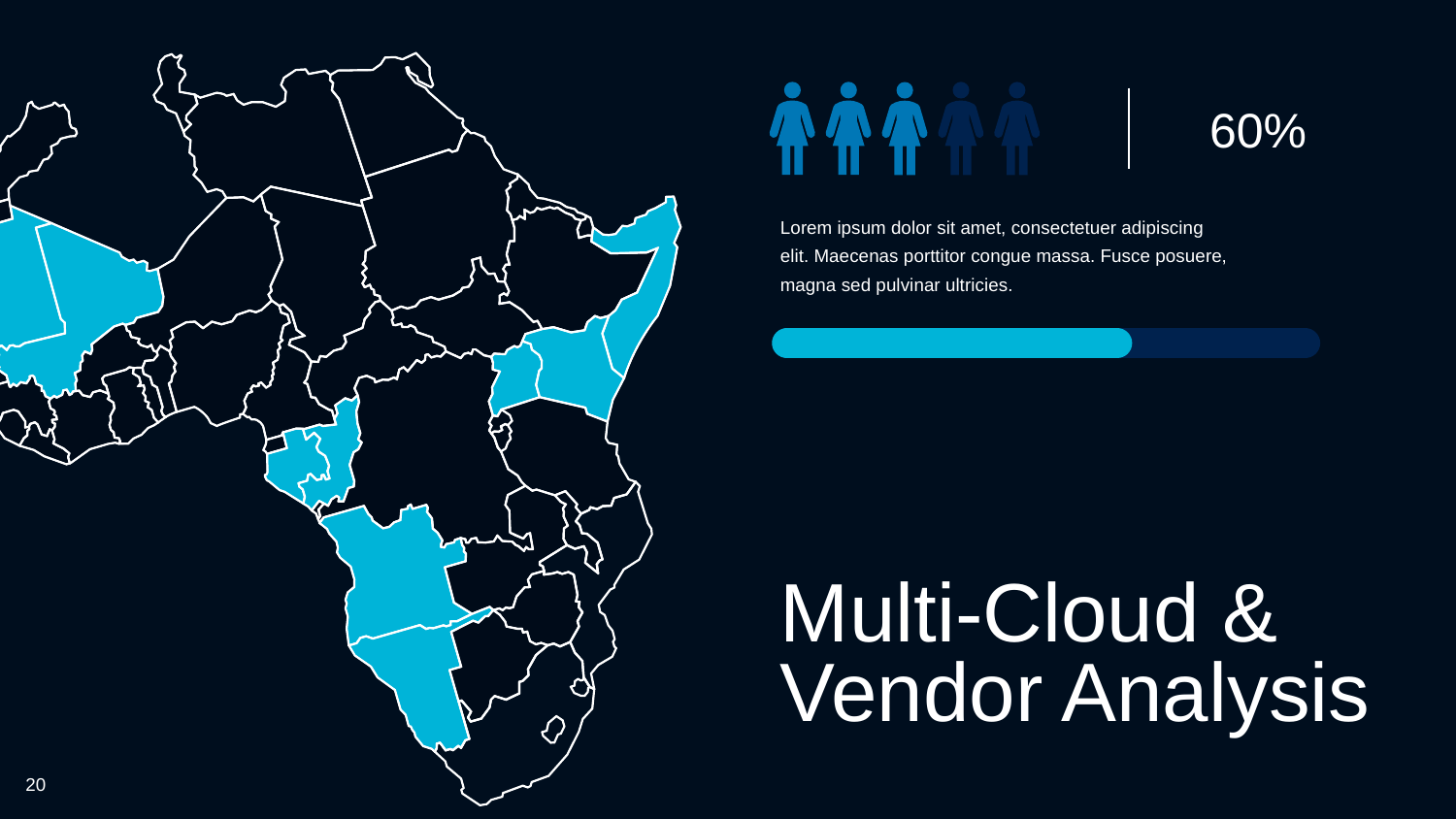

60%
Lorem ipsum dolor sit amet, consectetuer adipiscing elit. Maecenas porttitor congue massa. Fusce posuere, magna sed pulvinar ultricies.
Multi-Cloud & Vendor Analysis